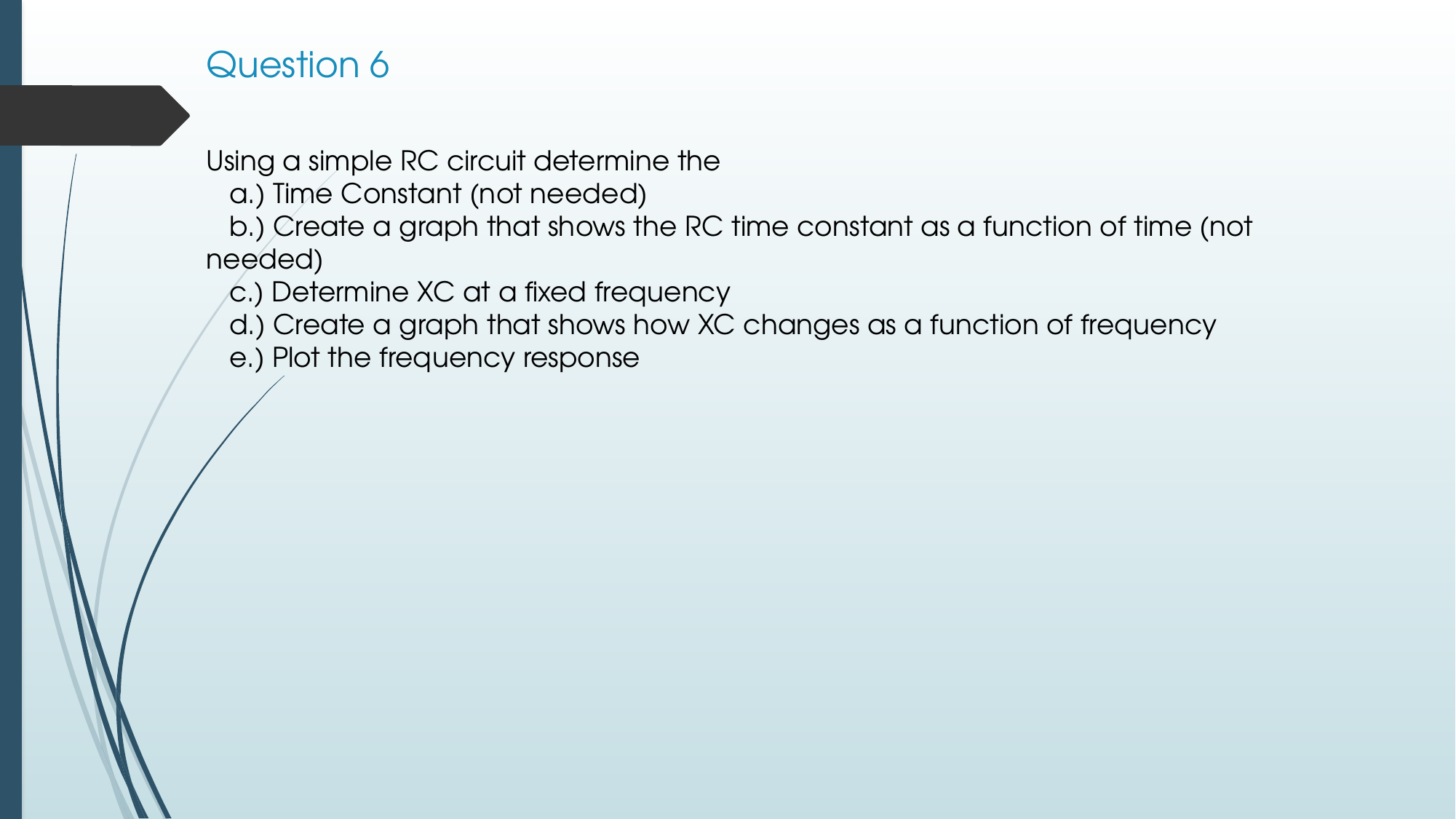

# Question 6
Using a simple RC circuit determine the
   a.) Time Constant (not needed)
   b.) Create a graph that shows the RC time constant as a function of time (not needed)
   c.) Determine XC at a fixed frequency
   d.) Create a graph that shows how XC changes as a function of frequency
   e.) Plot the frequency response